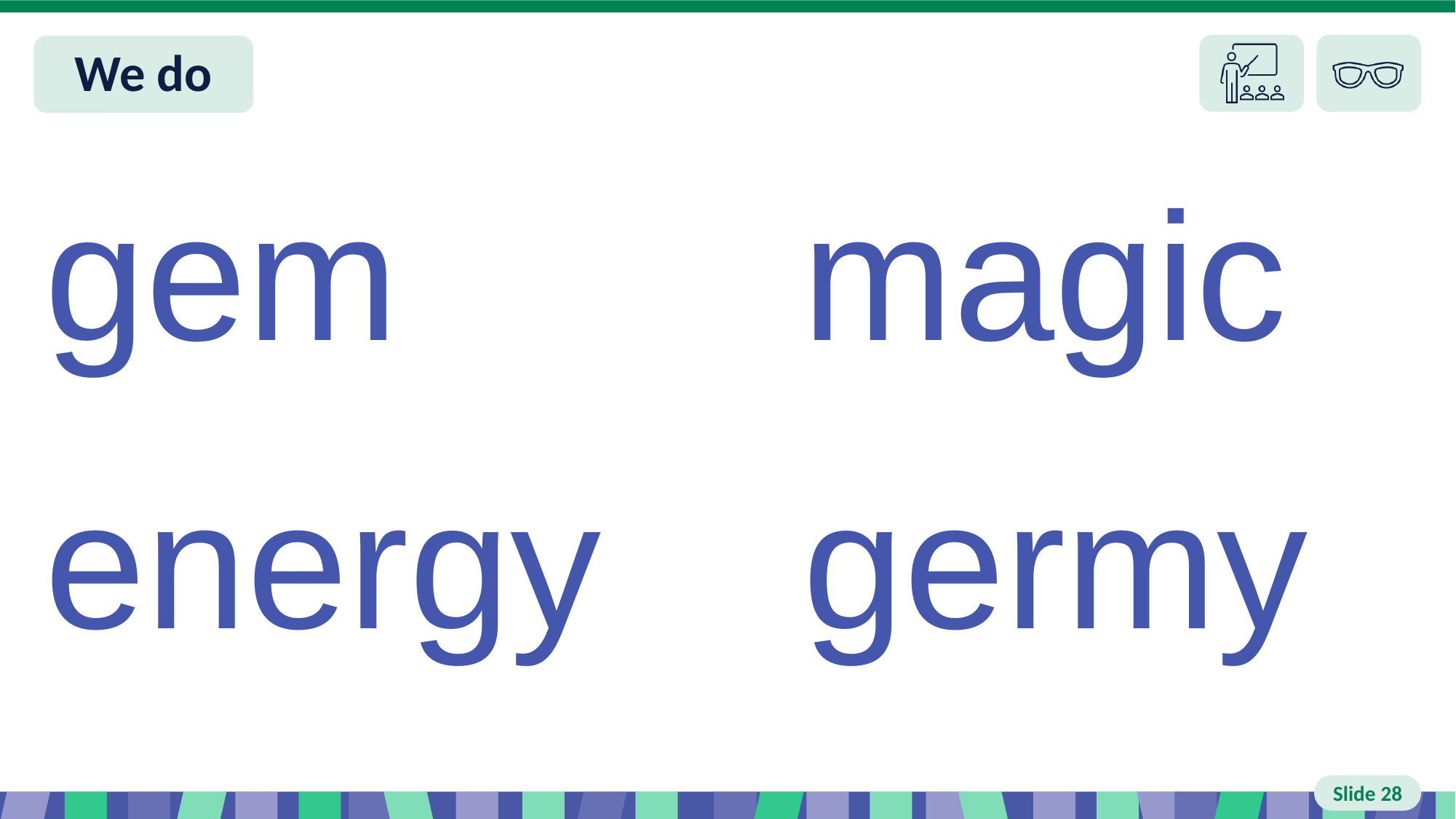

# Slide 28 We do
gem        magic
energy    germy